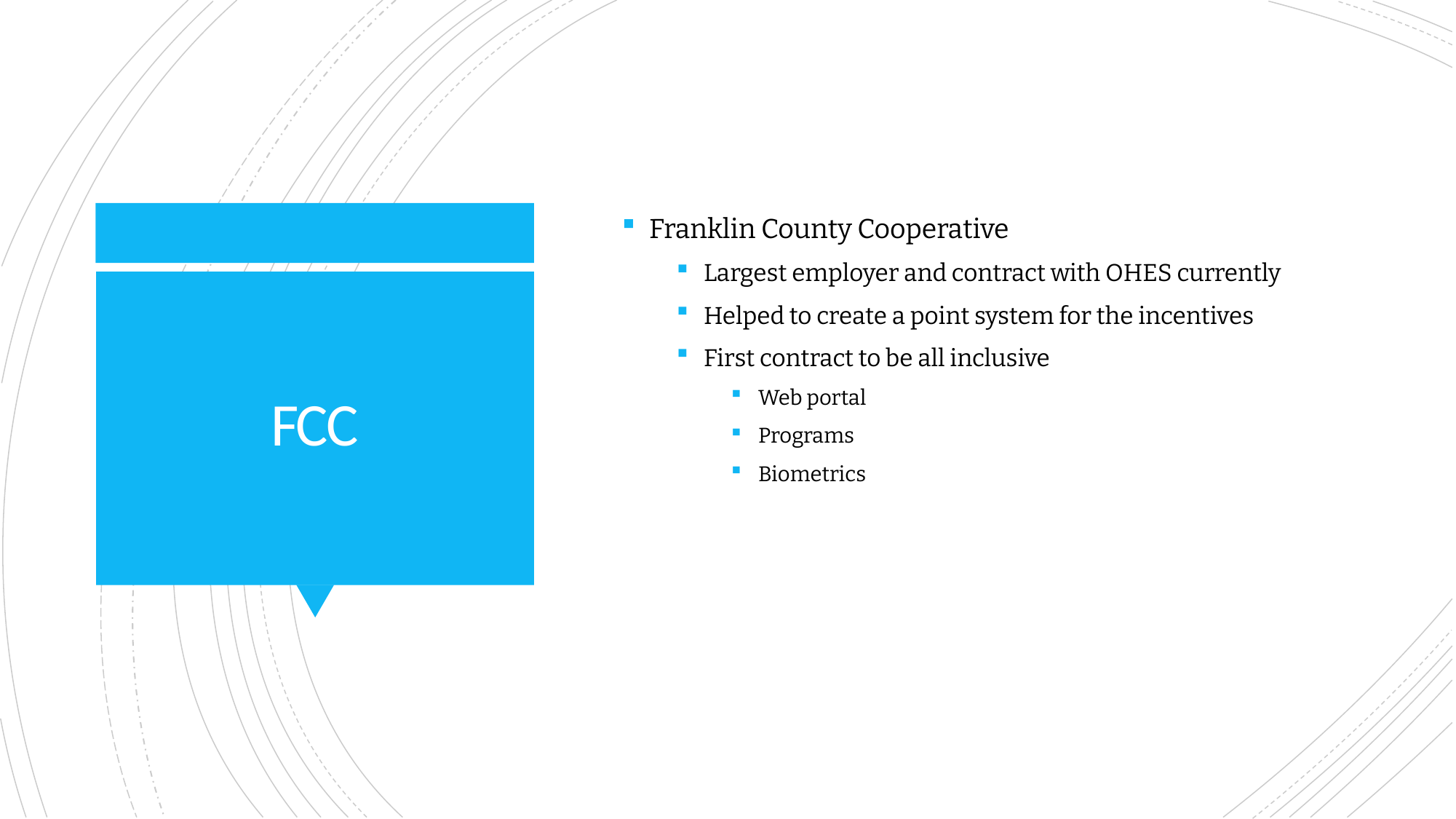

Franklin County Cooperative
Largest employer and contract with OHES currently
Helped to create a point system for the incentives
First contract to be all inclusive
Web portal
Programs
Biometrics

# FCC